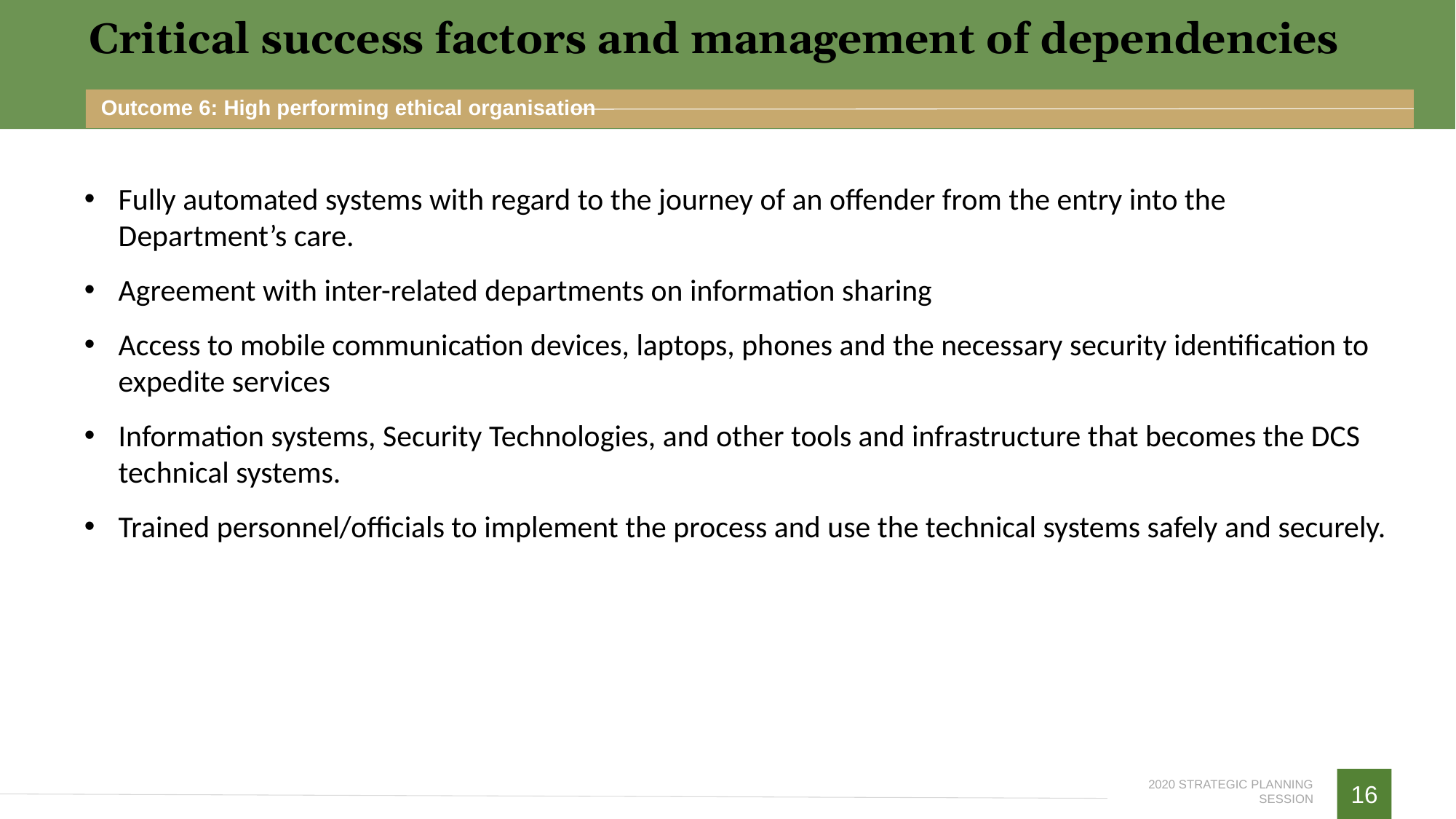

Critical success factors and management of dependencies
Outcome 6: High performing ethical organisation
Fully automated systems with regard to the journey of an offender from the entry into the Department’s care.
Agreement with inter-related departments on information sharing
Access to mobile communication devices, laptops, phones and the necessary security identification to expedite services
Information systems, Security Technologies, and other tools and infrastructure that becomes the DCS technical systems.
Trained personnel/officials to implement the process and use the technical systems safely and securely.